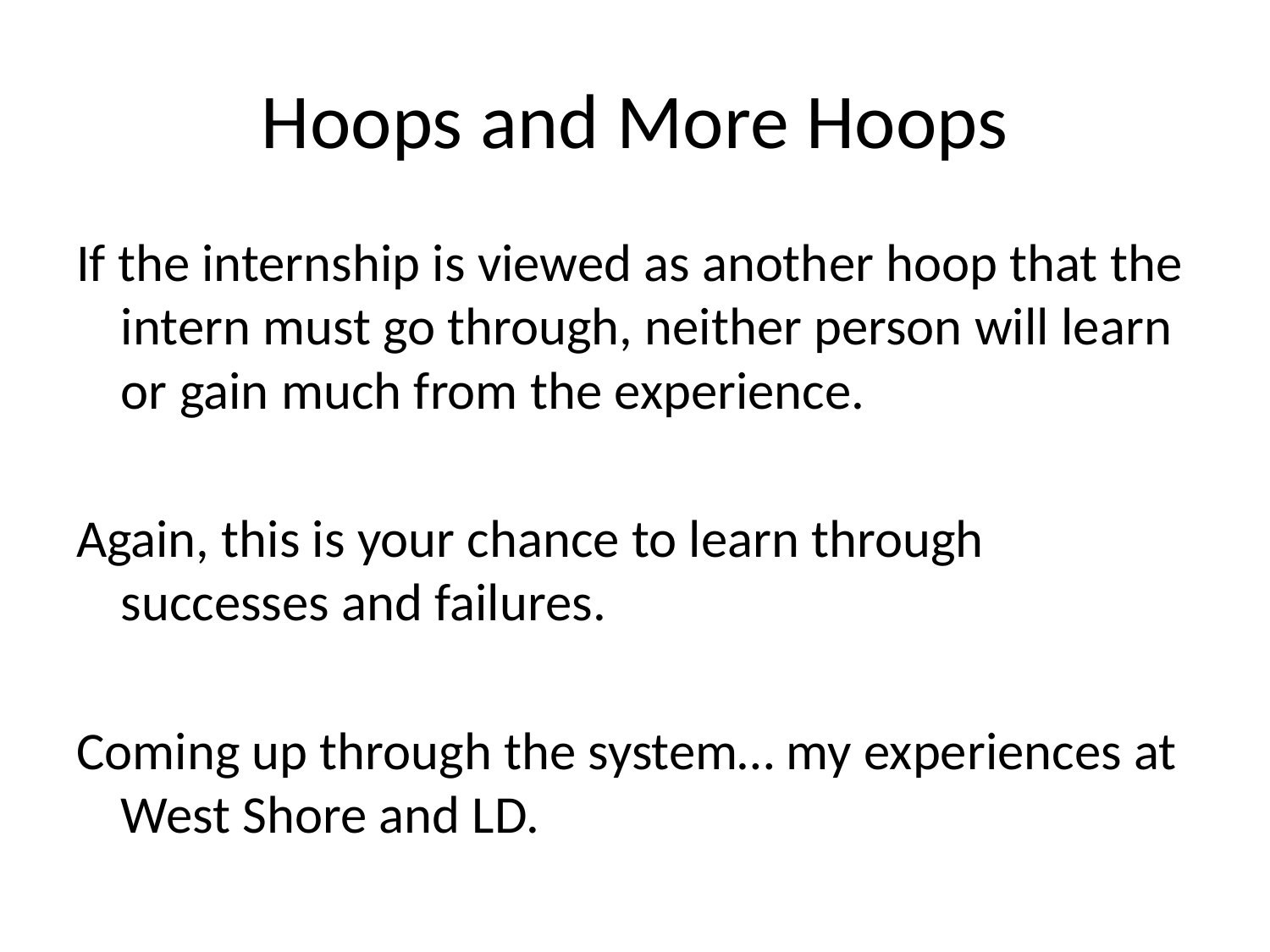

# Hoops and More Hoops
If the internship is viewed as another hoop that the intern must go through, neither person will learn or gain much from the experience.

Again, this is your chance to learn through successes and failures.

Coming up through the system… my experiences at West Shore and LD.